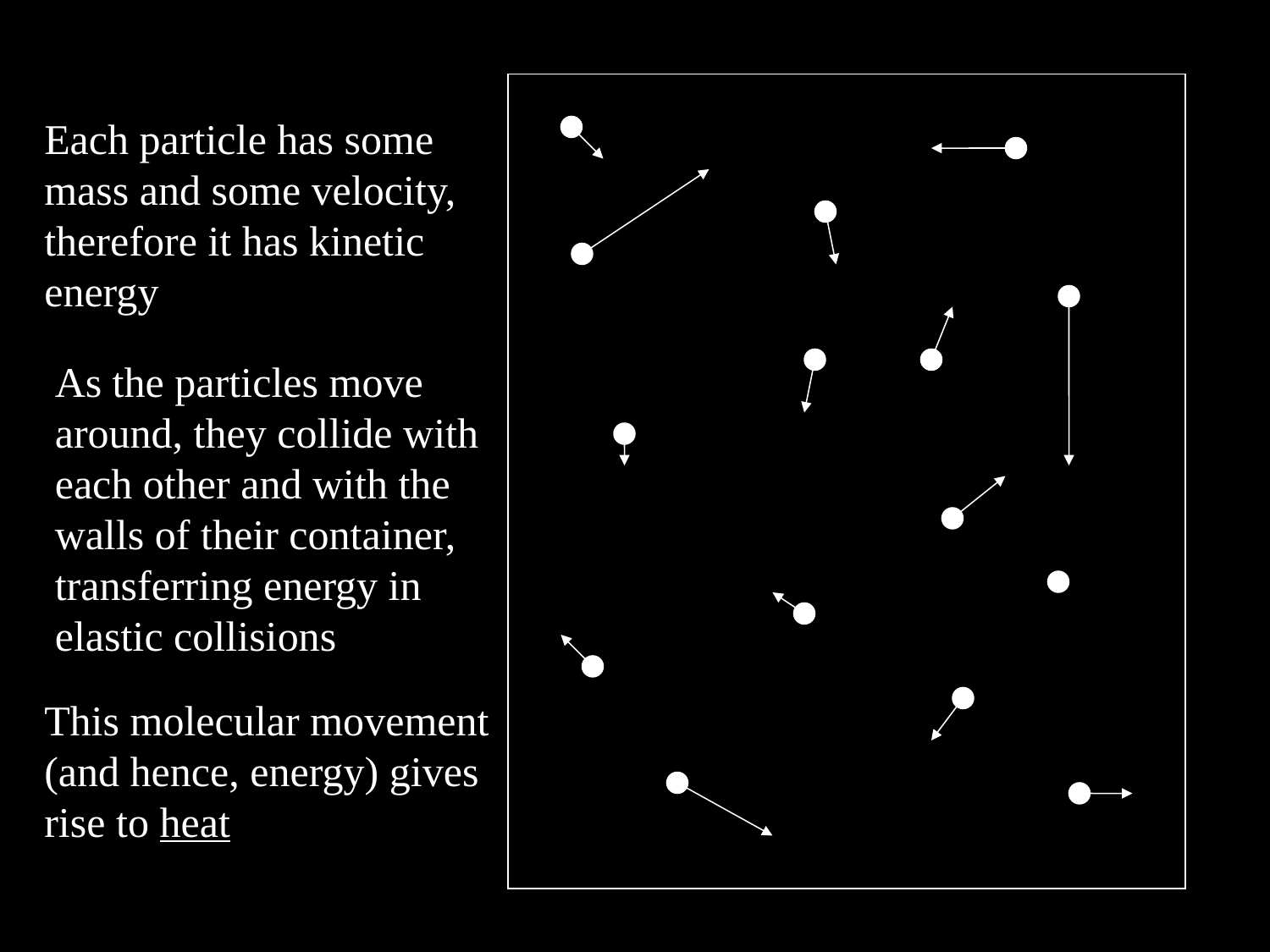

Each particle has some mass and some velocity, therefore it has kinetic energy

As the particles move around, they collide with each other and with the walls of their container, transferring energy in elastic collisions

This molecular movement (and hence, energy) gives rise to heat